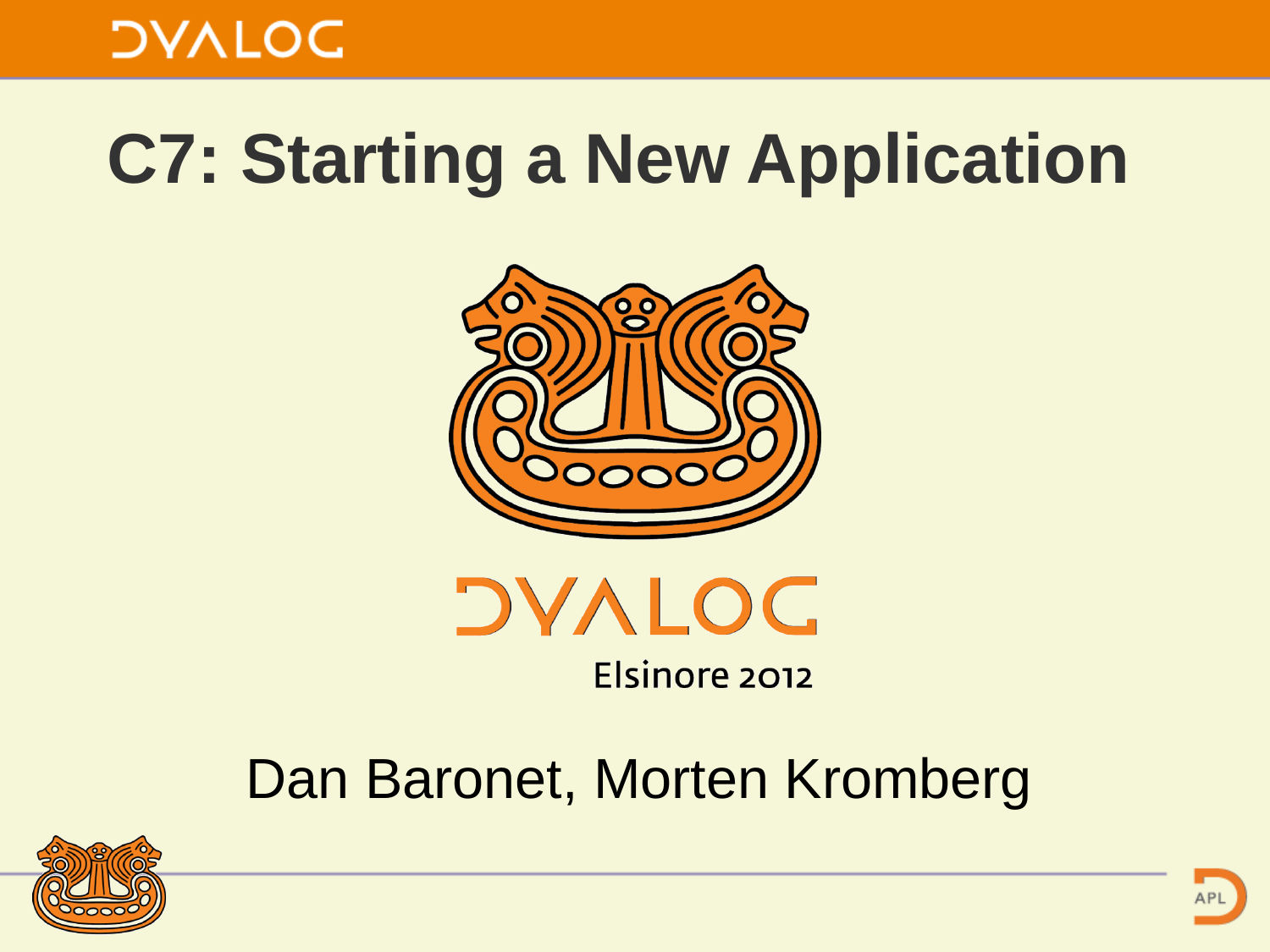

# C7: Starting a New Application
Dan Baronet, Morten Kromberg